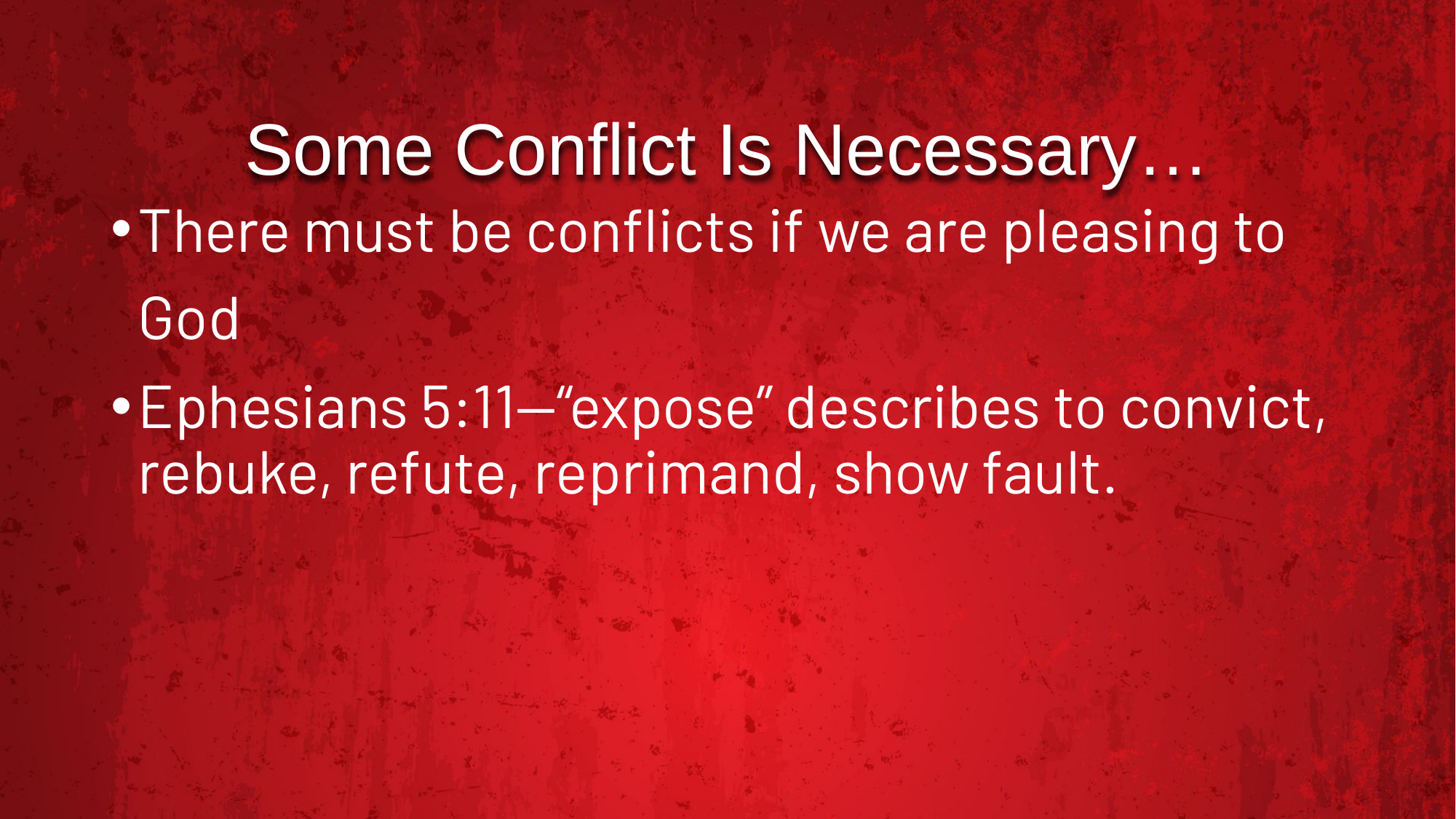

# Some Conflict Is Necessary…
There must be conflicts if we are pleasing to God
Ephesians 5:11—“expose” describes to convict, rebuke, refute, reprimand, show fault.